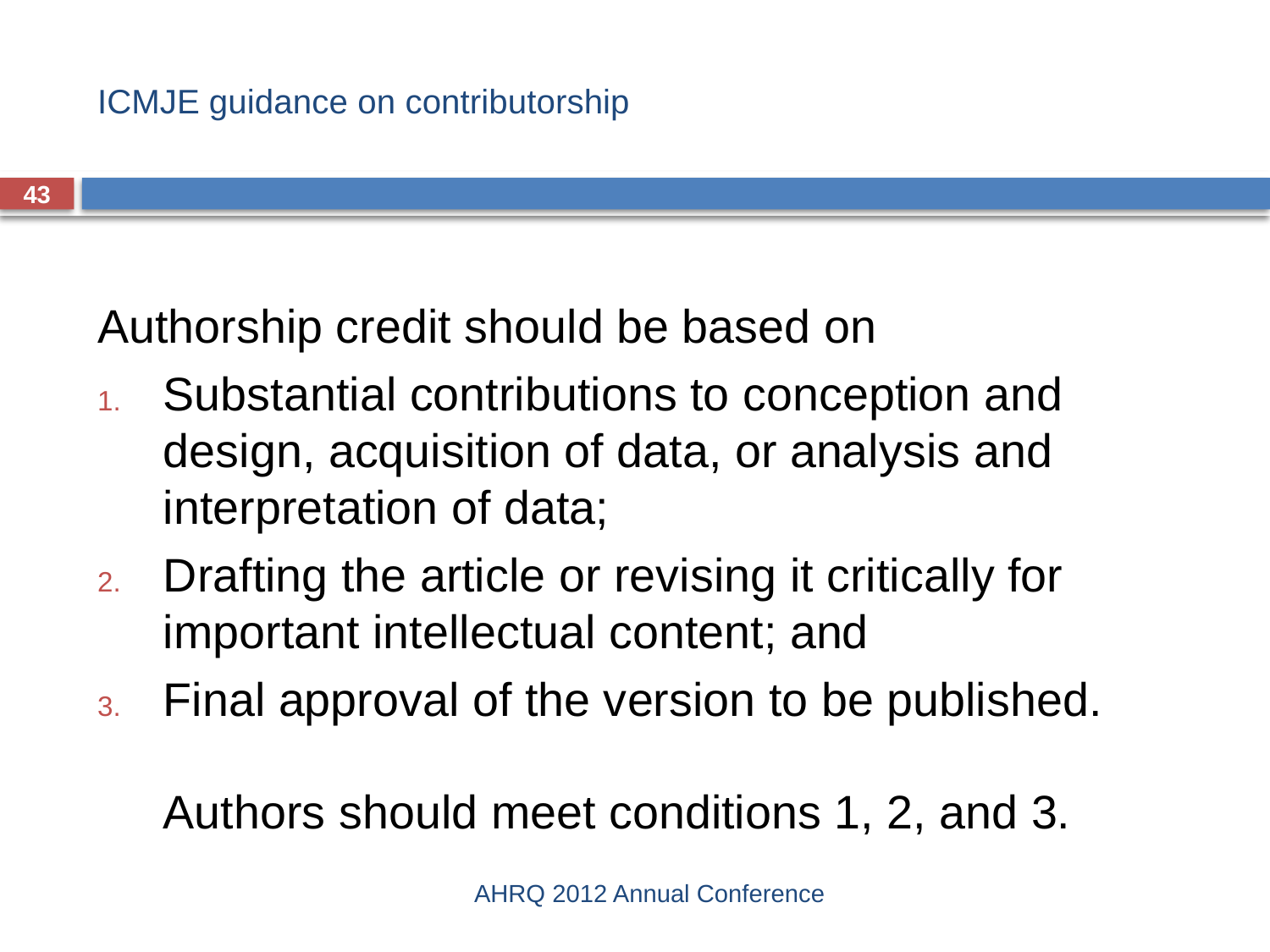

# ICMJE guidance on contributorship
43

Authorship credit should be based on
Substantial contributions to conception and design, acquisition of data, or analysis and interpretation of data;
Drafting the article or revising it critically for important intellectual content; and
Final approval of the version to be published.
Authors should meet conditions 1, 2, and 3.
AHRQ 2012 Annual Conference